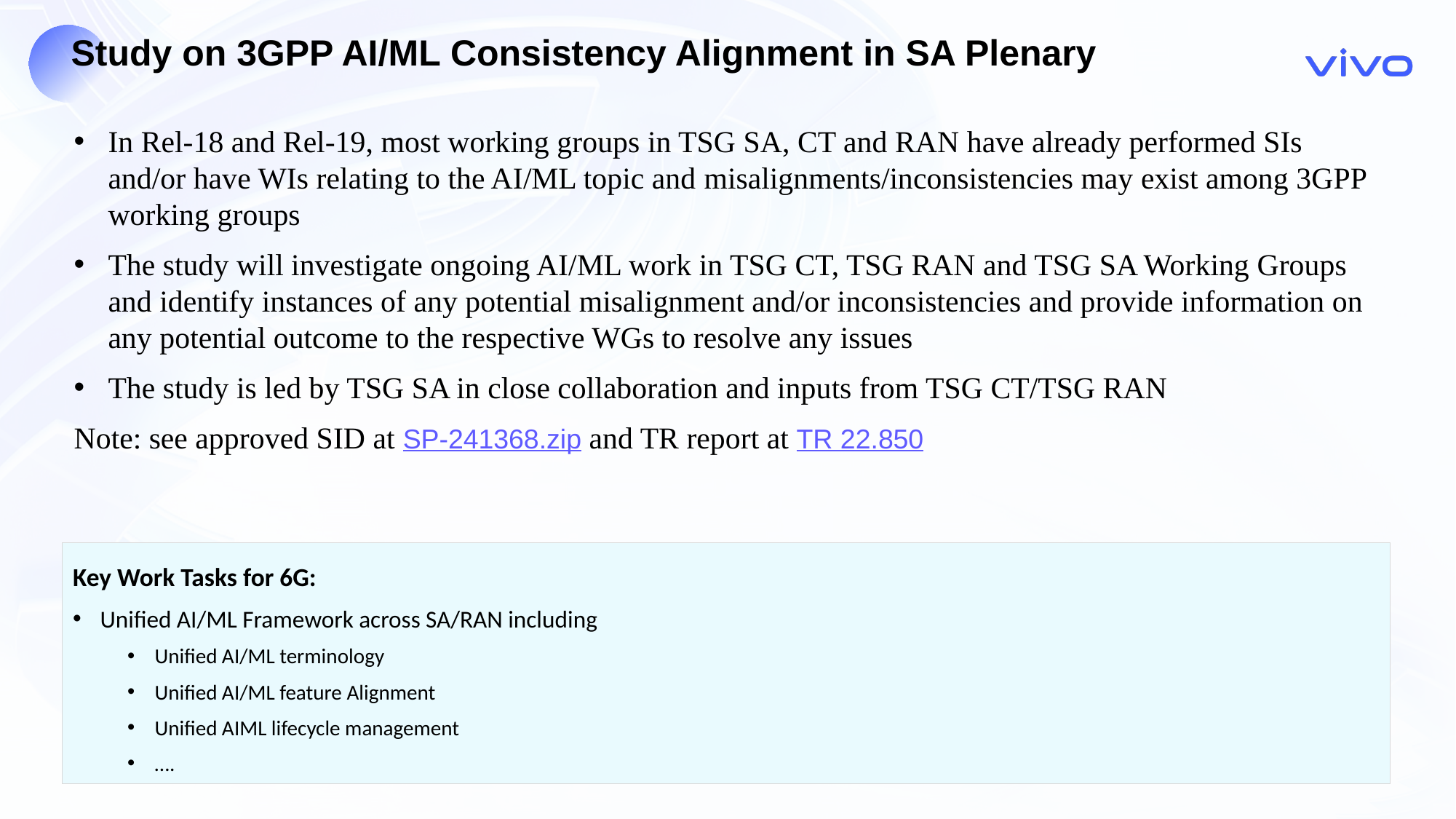

Study on 3GPP AI/ML Consistency Alignment in SA Plenary
In Rel-18 and Rel-19, most working groups in TSG SA, CT and RAN have already performed SIs and/or have WIs relating to the AI/ML topic and misalignments/inconsistencies may exist among 3GPP working groups
The study will investigate ongoing AI/ML work in TSG CT, TSG RAN and TSG SA Working Groups and identify instances of any potential misalignment and/or inconsistencies and provide information on any potential outcome to the respective WGs to resolve any issues
The study is led by TSG SA in close collaboration and inputs from TSG CT/TSG RAN
Note: see approved SID at SP-241368.zip and TR report at TR 22.850

Key Work Tasks for 6G:
Unified AI/ML Framework across SA/RAN including
Unified AI/ML terminology
Unified AI/ML feature Alignment
Unified AIML lifecycle management
….